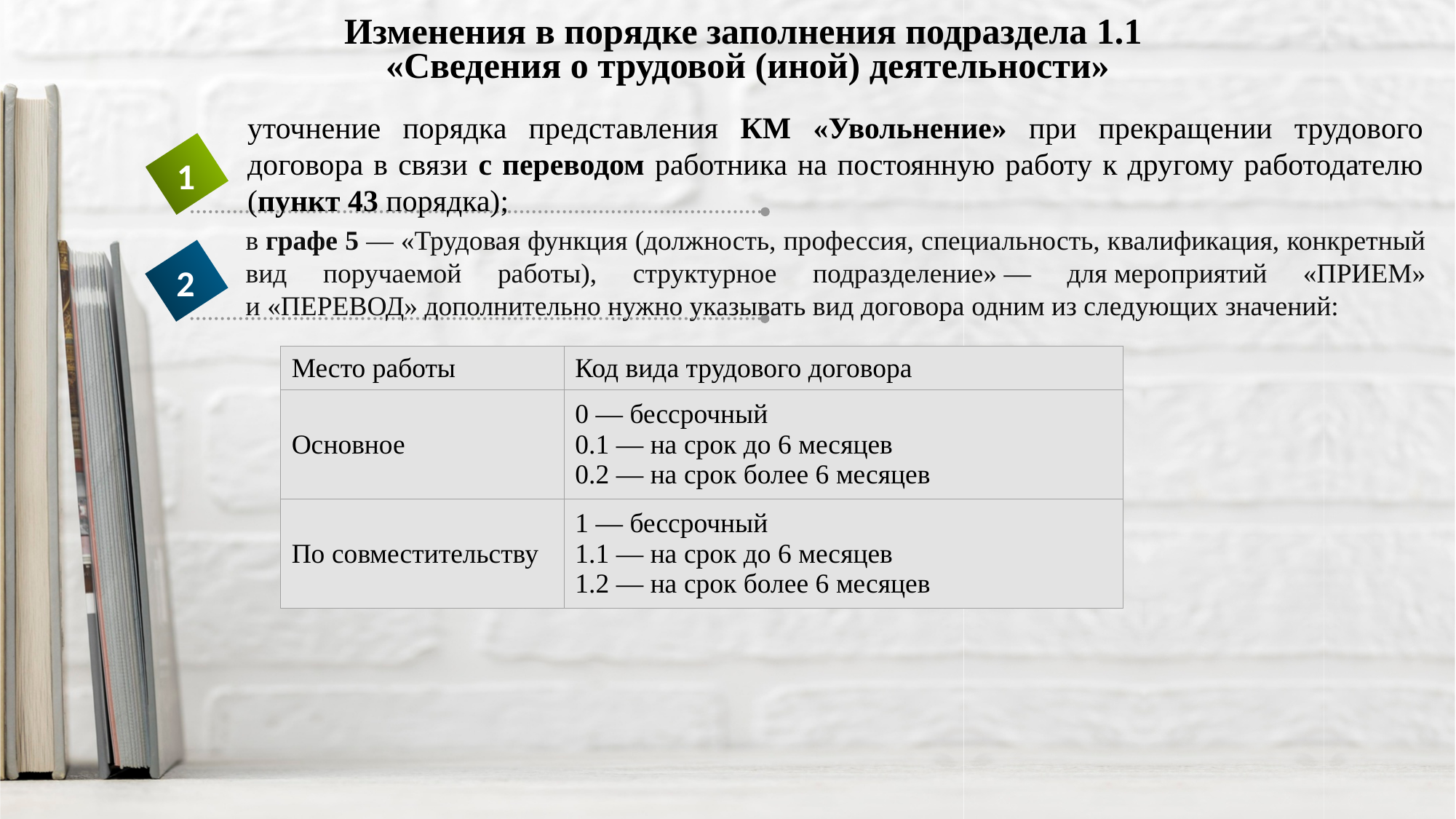

Изменения в порядке заполнения подраздела 1.1
«Сведения о трудовой (иной) деятельности»
уточнение порядка представления КМ «Увольнение» при прекращении трудового договора в связи с переводом работника на постоянную работу к другому работодателю (пункт 43 порядка);

1

в графе 5 — «Трудовая функция (должность, профессия, специальность, квалификация, конкретный вид поручаемой работы), структурное подразделение» — для мероприятий «ПРИЕМ» и «ПЕРЕВОД» дополнительно нужно указывать вид договора одним из следующих значений:

2

| Место работы | Код вида трудового договора |
| --- | --- |
| Основное | 0 — бессрочный 0.1 — на срок до 6 месяцев 0.2 — на срок более 6 месяцев |
| По совместительству | 1 — бессрочный 1.1 — на срок до 6 месяцев 1.2 — на срок более 6 месяцев |